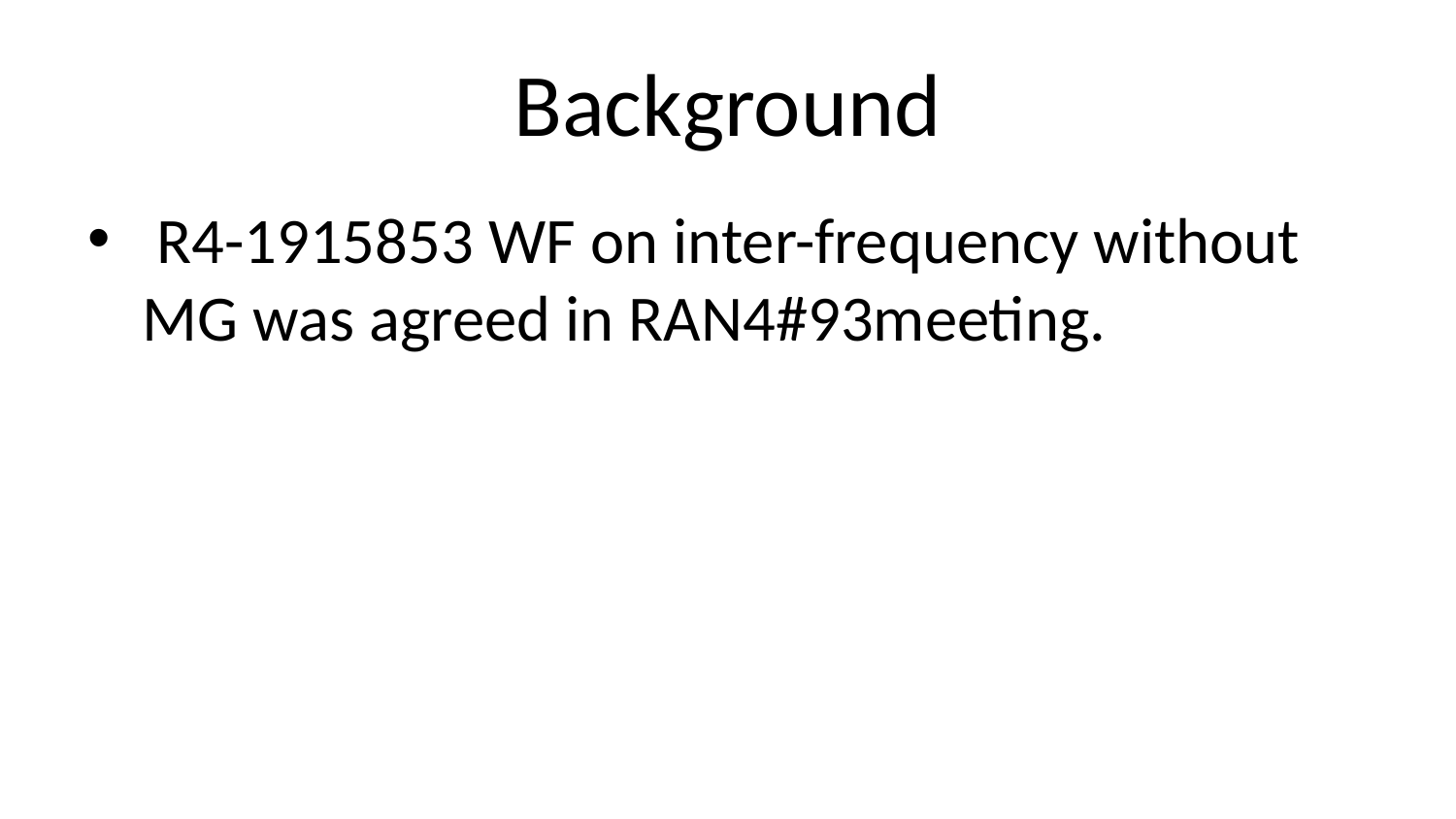

# Background
 R4-1915853 WF on inter-frequency without MG was agreed in RAN4#93meeting.